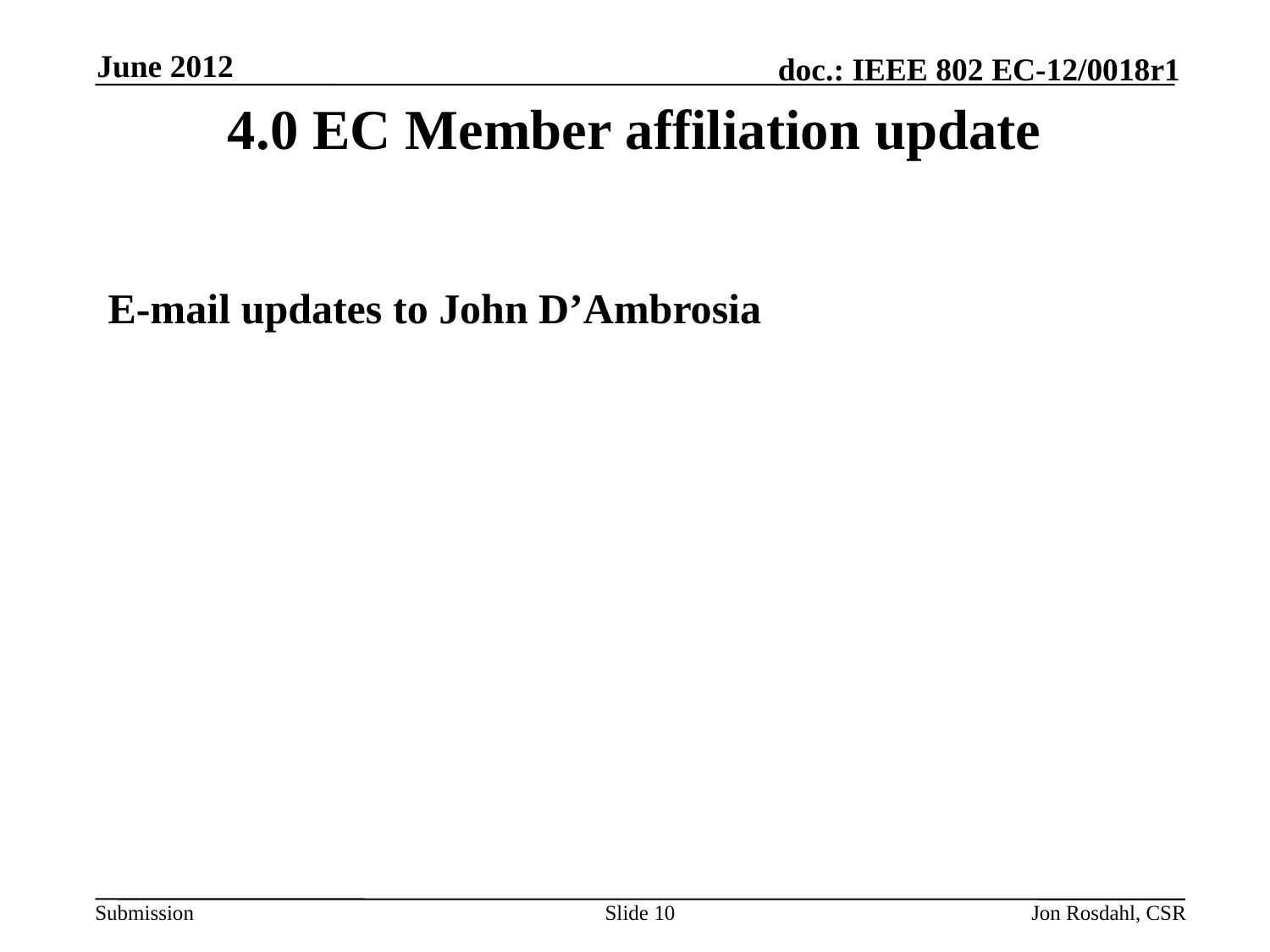

June 2012
# 4.0 EC Member affiliation update
E-mail updates to John D’Ambrosia
Slide 10
Jon Rosdahl, CSR